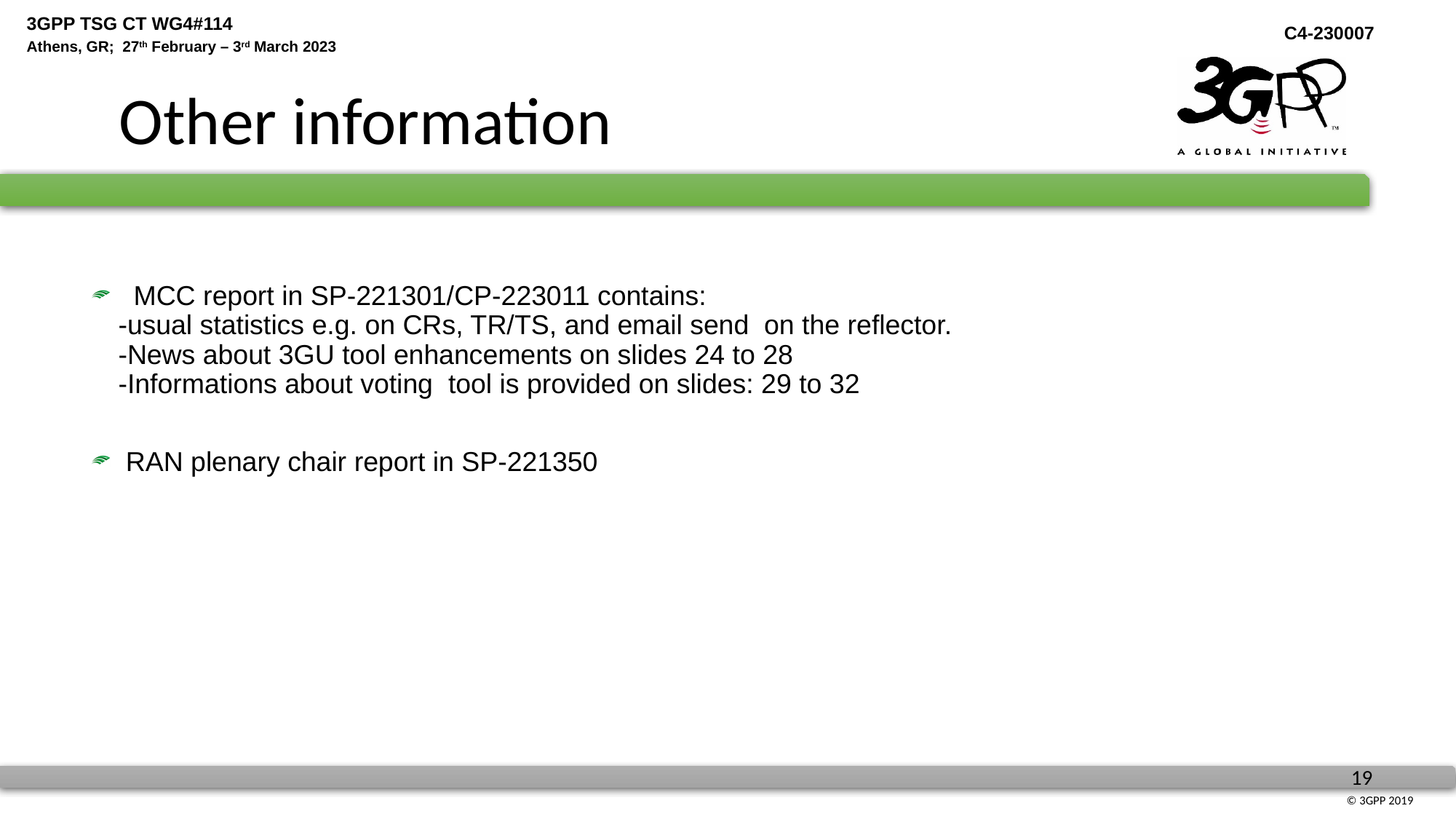

# Other information

  MCC report in SP-221301/CP-223011 contains:
-usual statistics e.g. on CRs, TR/TS, and email send  on the reflector.
-News about 3GU tool enhancements on slides 24 to 28
-Informations about voting  tool is provided on slides: 29 to 32

 RAN plenary chair report in SP-221350